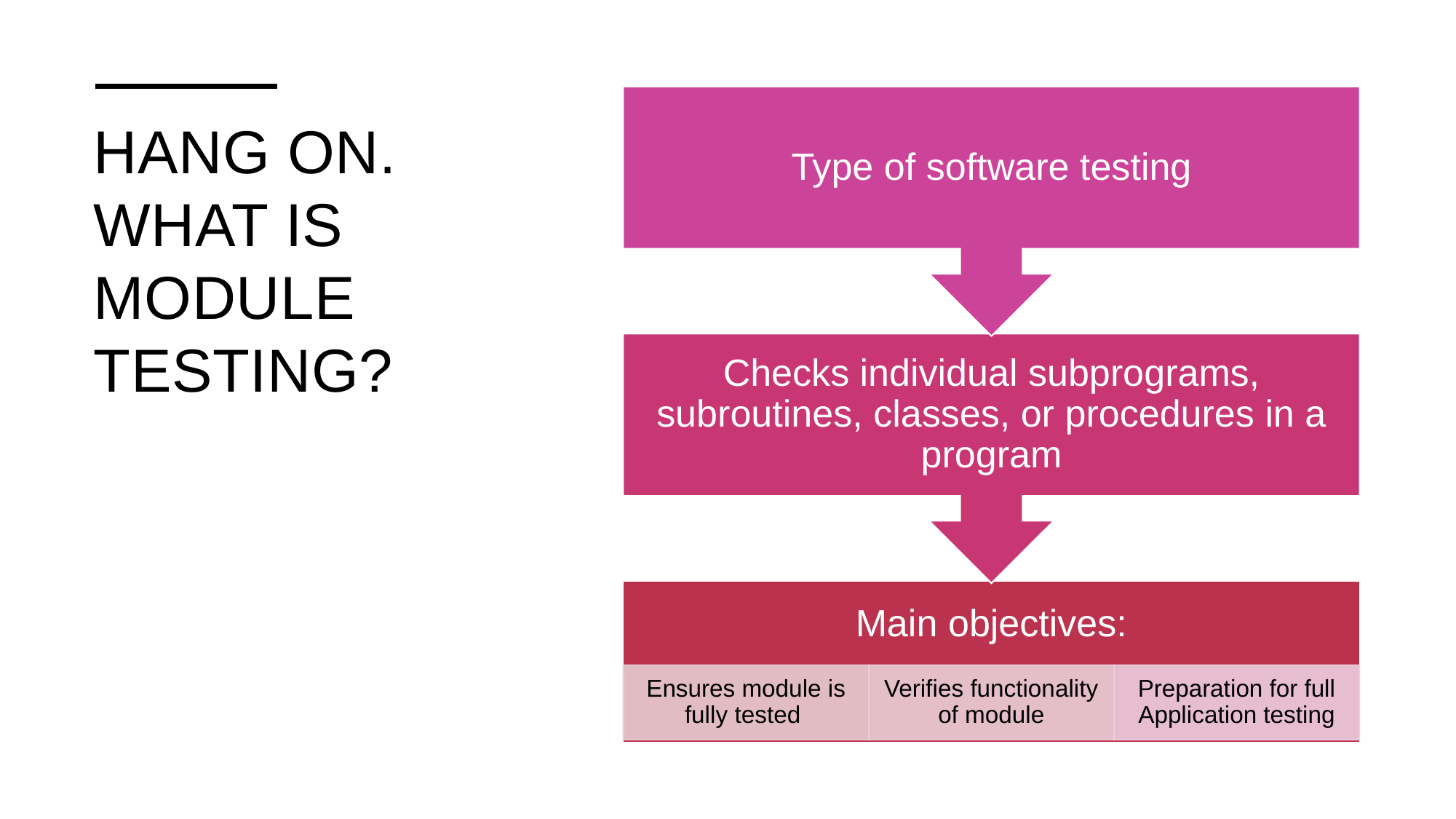

Main objectives:
Ensures module is fully tested
Verifies functionality of module
Preparation for full Application testing
Checks individual subprograms, subroutines, classes, or procedures in a program
Type of software testing
# Hang on. What Is Module testing?